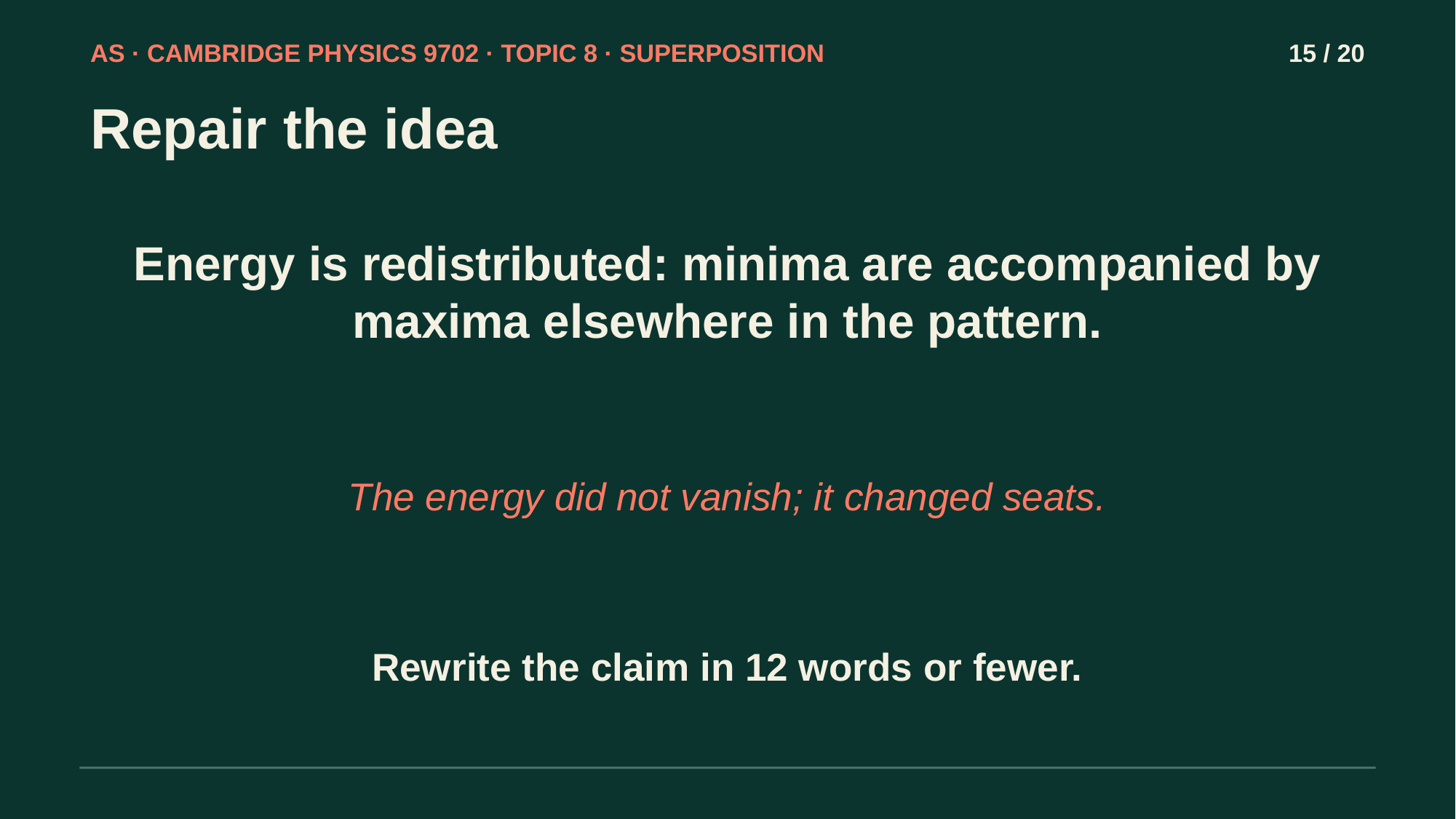

AS · CAMBRIDGE PHYSICS 9702 · TOPIC 8 · SUPERPOSITION
15 / 20
Repair the idea
Energy is redistributed: minima are accompanied by maxima elsewhere in the pattern.
The energy did not vanish; it changed seats.
Rewrite the claim in 12 words or fewer.